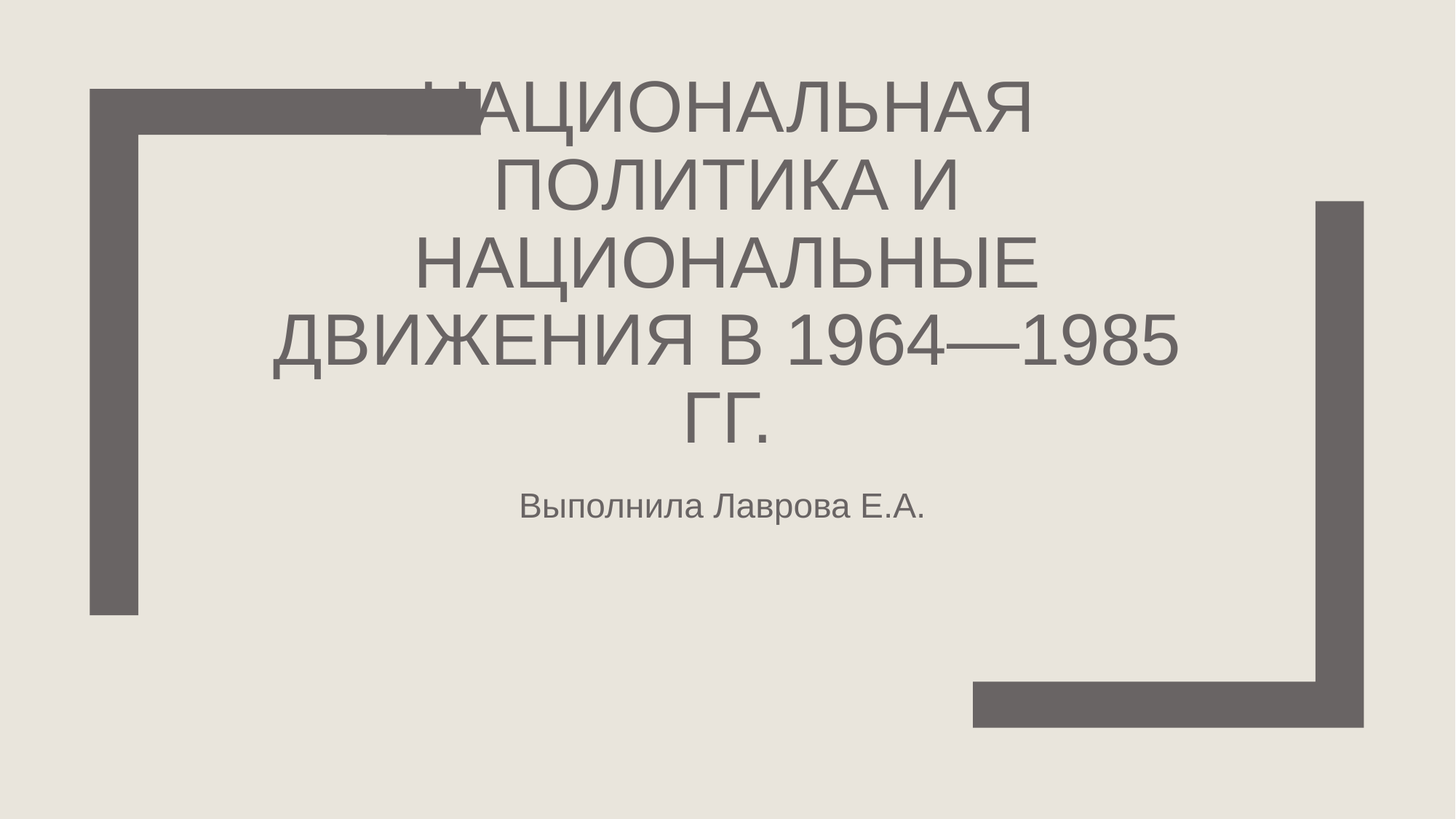

# Национальная политика и национальные движения в 1964—1985 гг.
Выполнила Лаврова Е.А.